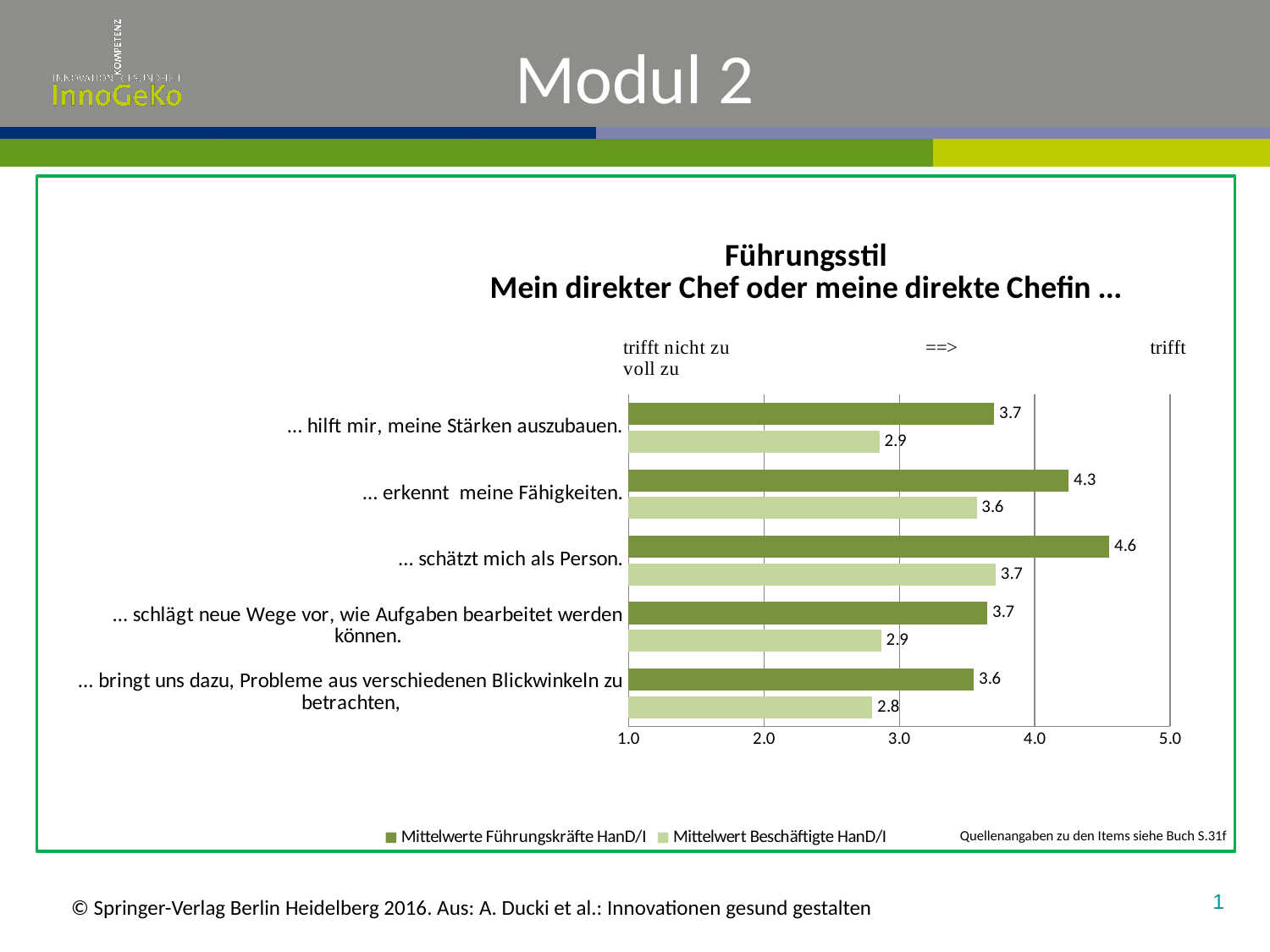

# Modul 2

### Chart: Führungsstil
Mein direkter Chef oder meine direkte Chefin ...

| Category | Mittelwert Beschäftigte HanD/I | Mittelwerte Führungskräfte HanD/I |
|---|---|---|
| … bringt uns dazu, Probleme aus verschiedenen Blickwinkeln zu betrachten, | 2.8006535947712417 | 3.55 |
| … schlägt neue Wege vor, wie Aufgaben bearbeitet werden können. | 2.865573770491803 | 3.65 |
| … schätzt mich als Person. | 3.7103448275862068 | 4.55 |
| … erkennt  meine Fähigkeiten. | 3.5704697986577183 | 4.25 |
| … hilft mir, meine Stärken auszubauen. | 2.8528428093645486 | 3.7 |
Quellenangaben zu den Items siehe Buch S.31f
1